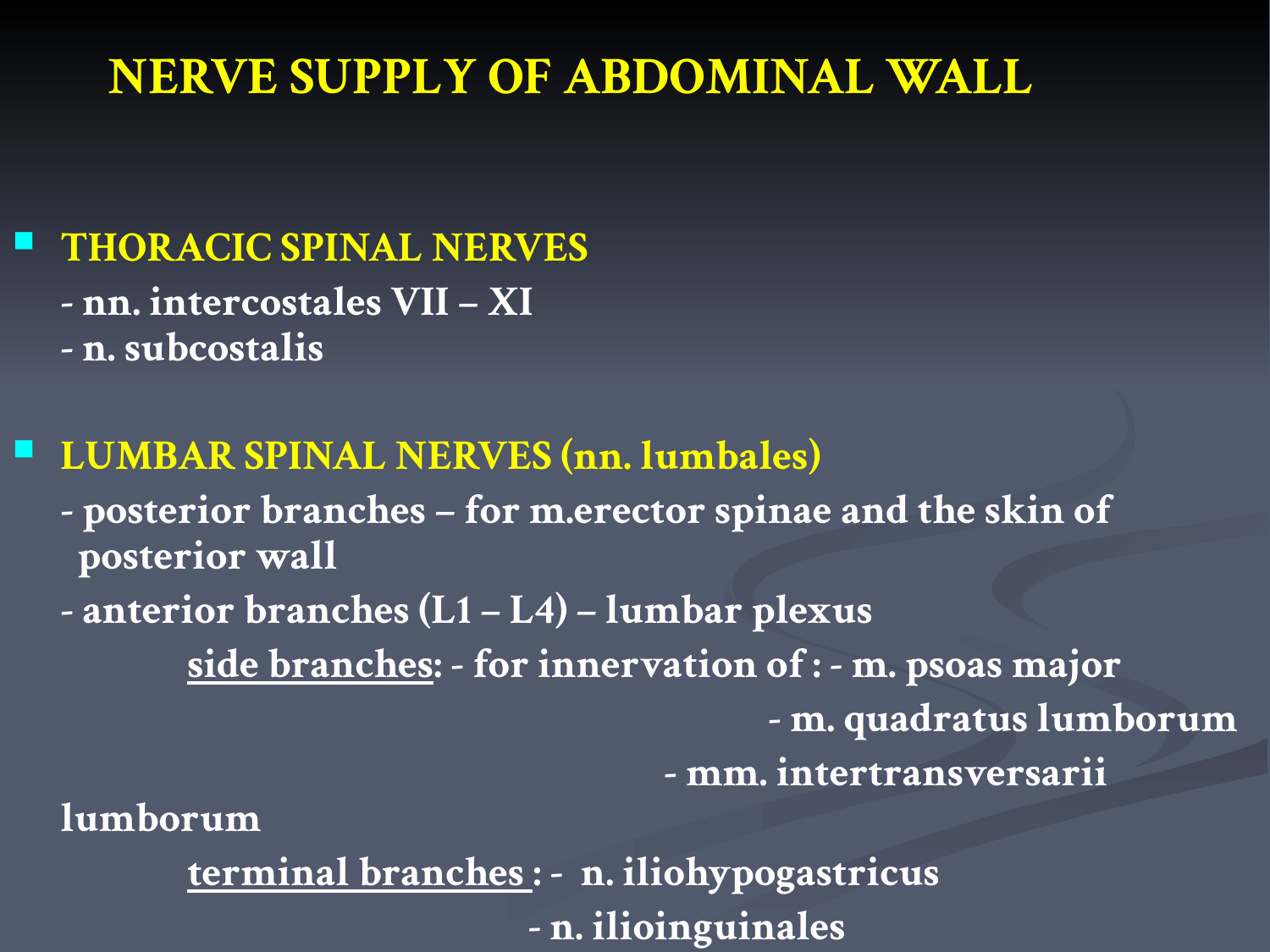

NERVE SUPPLY OF ABDOMINAL WALL
THORACIC SPINAL NERVES
	- nn. intercostales VII – XI
- n. subcostalis

LUMBAR SPINAL NERVES (nn. lumbales)
	- posterior branches – for m.erector spinae and the skin of
  posterior wall
	- anterior branches (L1 – L4) – lumbar plexus
		side branches: - for innervation of : - m. psoas major
					                       - m. quadratus lumborum
					           - mm. intertransversarii lumborum
		terminal branches : -  n. iliohypogastricus
				          - n. ilioinguinales